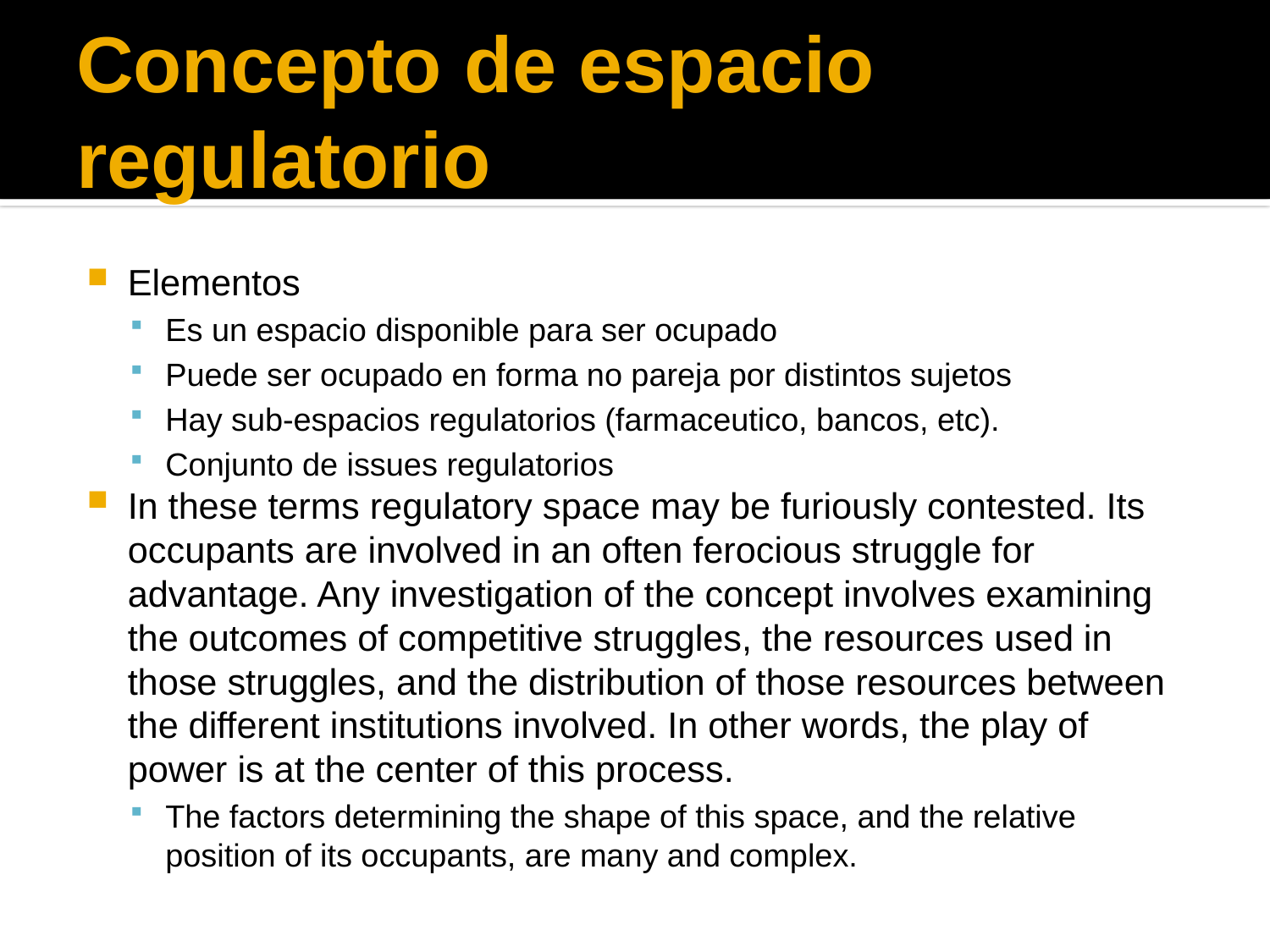

# Concepto de espacio regulatorio
Elementos
Es un espacio disponible para ser ocupado
Puede ser ocupado en forma no pareja por distintos sujetos
Hay sub-espacios regulatorios (farmaceutico, bancos, etc).
Conjunto de issues regulatorios
In these terms regulatory space may be furiously contested. Its occupants are involved in an often ferocious struggle for advantage. Any investigation of the concept involves examining the outcomes of competitive struggles, the resources used in those struggles, and the distribution of those resources between the different institutions involved. In other words, the play of power is at the center of this process.
The factors determining the shape of this space, and the relative position of its occupants, are many and complex.